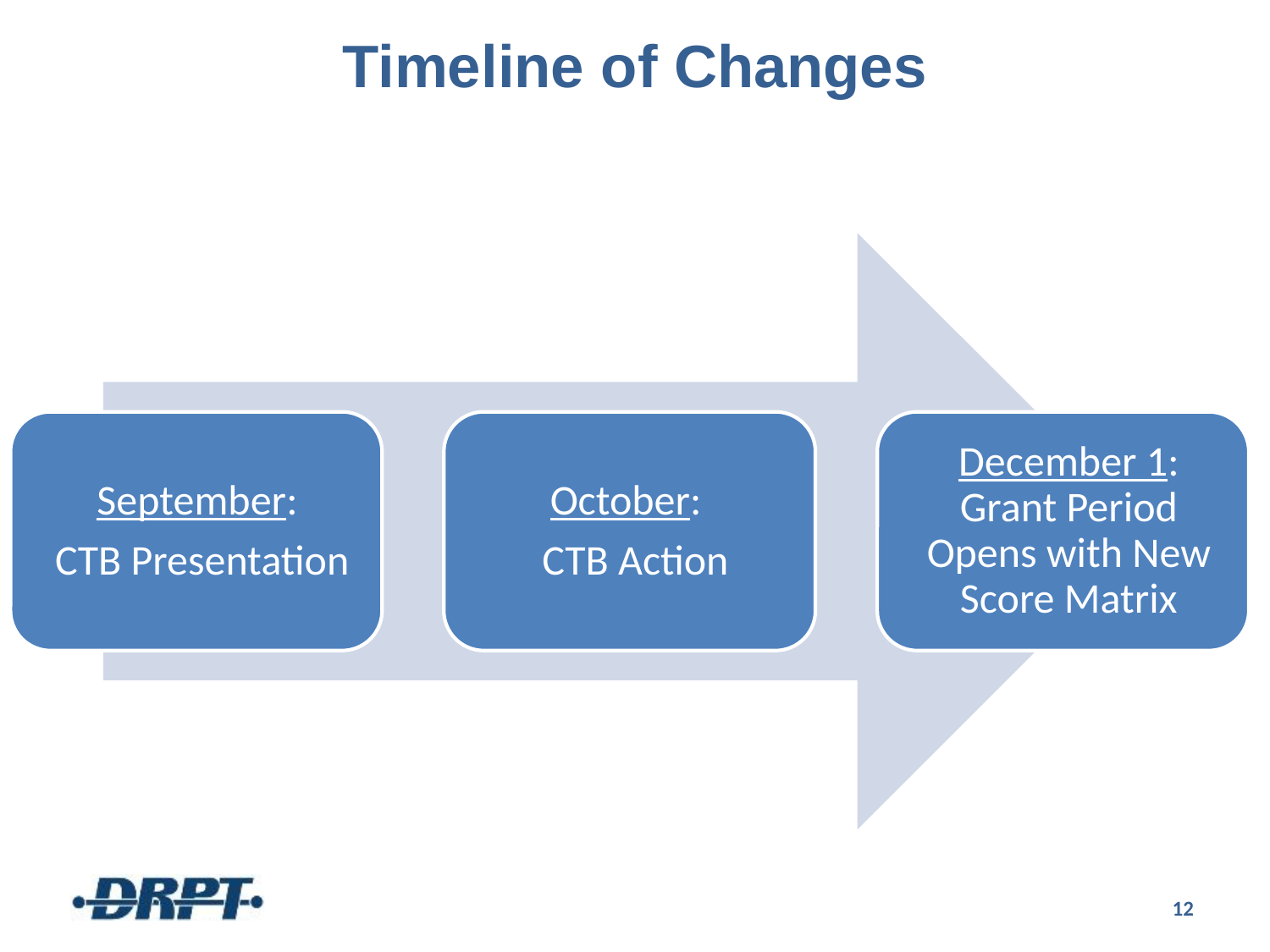

Timeline of Changes
September:
CTB Presentation
October:
CTB Action
December 1: Grant Period Opens with New Score Matrix
12